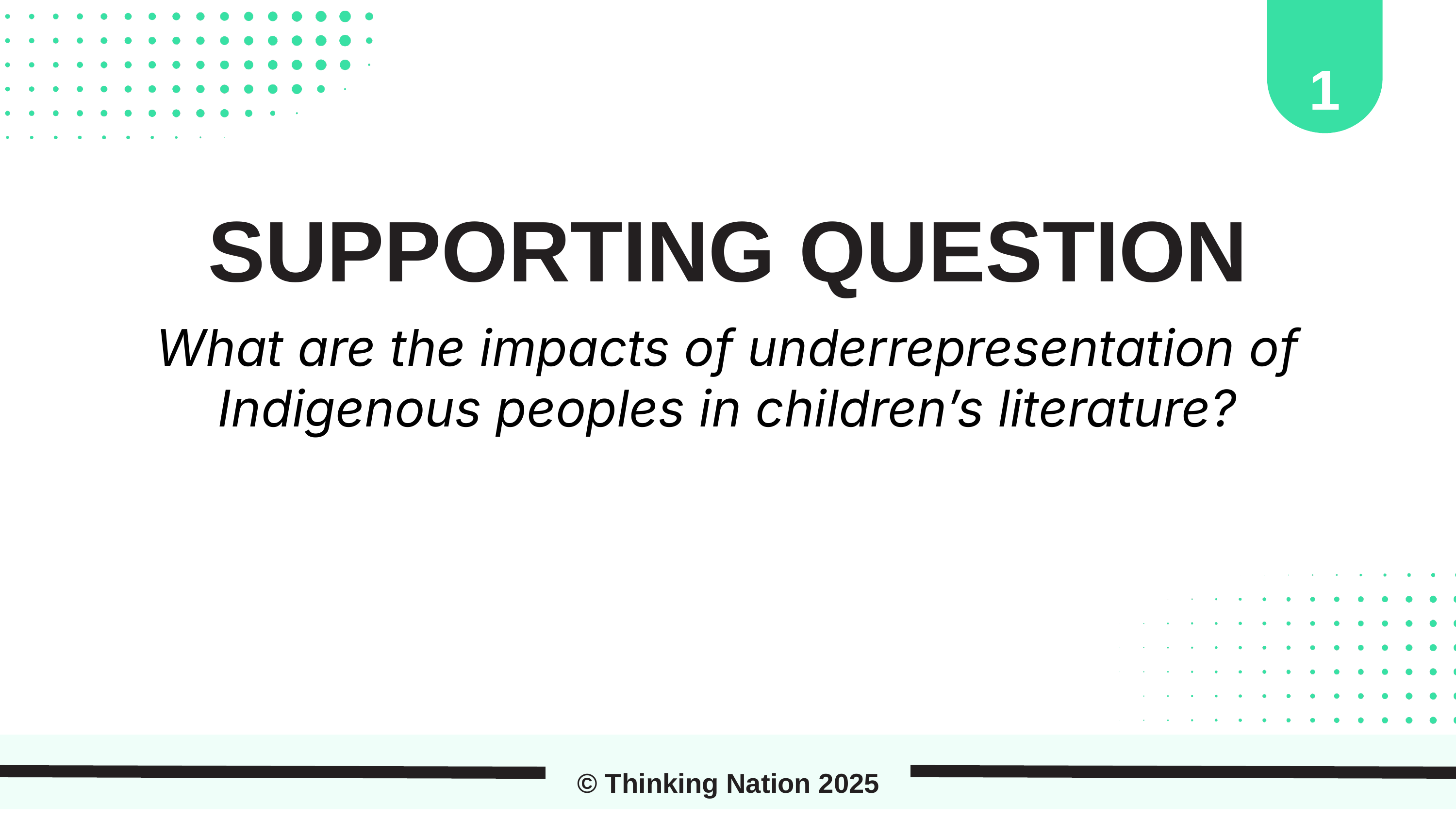

1
SUPPORTING QUESTION
What are the impacts of underrepresentation of Indigenous peoples in children’s literature?

© Thinking Nation 2025